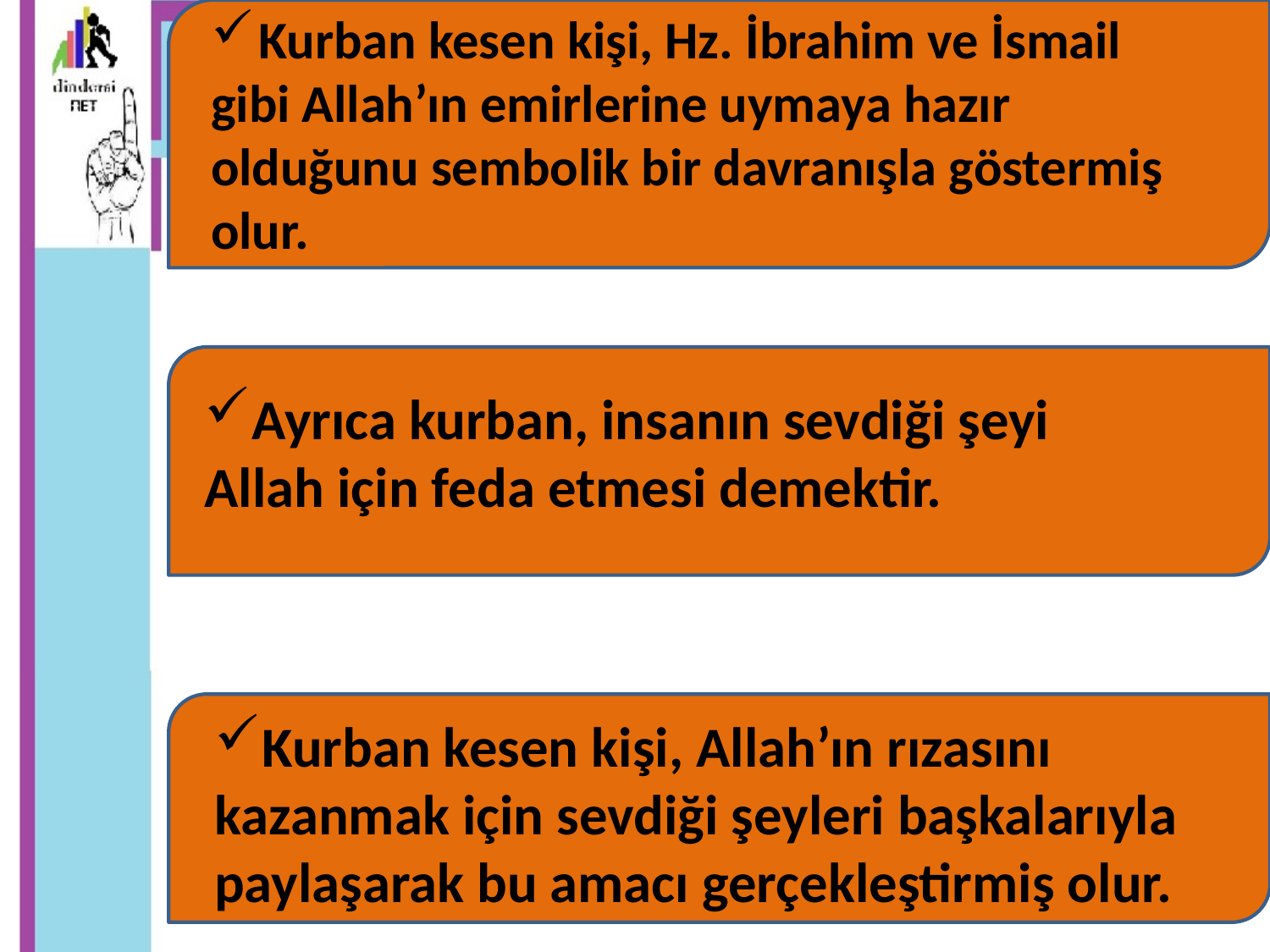

Kurban kesen kişi, Hz. İbrahim ve İsmail
gibi Allah’ın emirlerine uymaya hazır olduğunu sembolik bir davranışla göstermiş olur.

Ayrıca kurban, insanın sevdiği şeyi
Allah için feda etmesi demektir.

Kurban kesen kişi, Allah’ın rızasını
kazanmak için sevdiği şeyleri başkalarıyla
paylaşarak bu amacı gerçekleştirmiş olur.